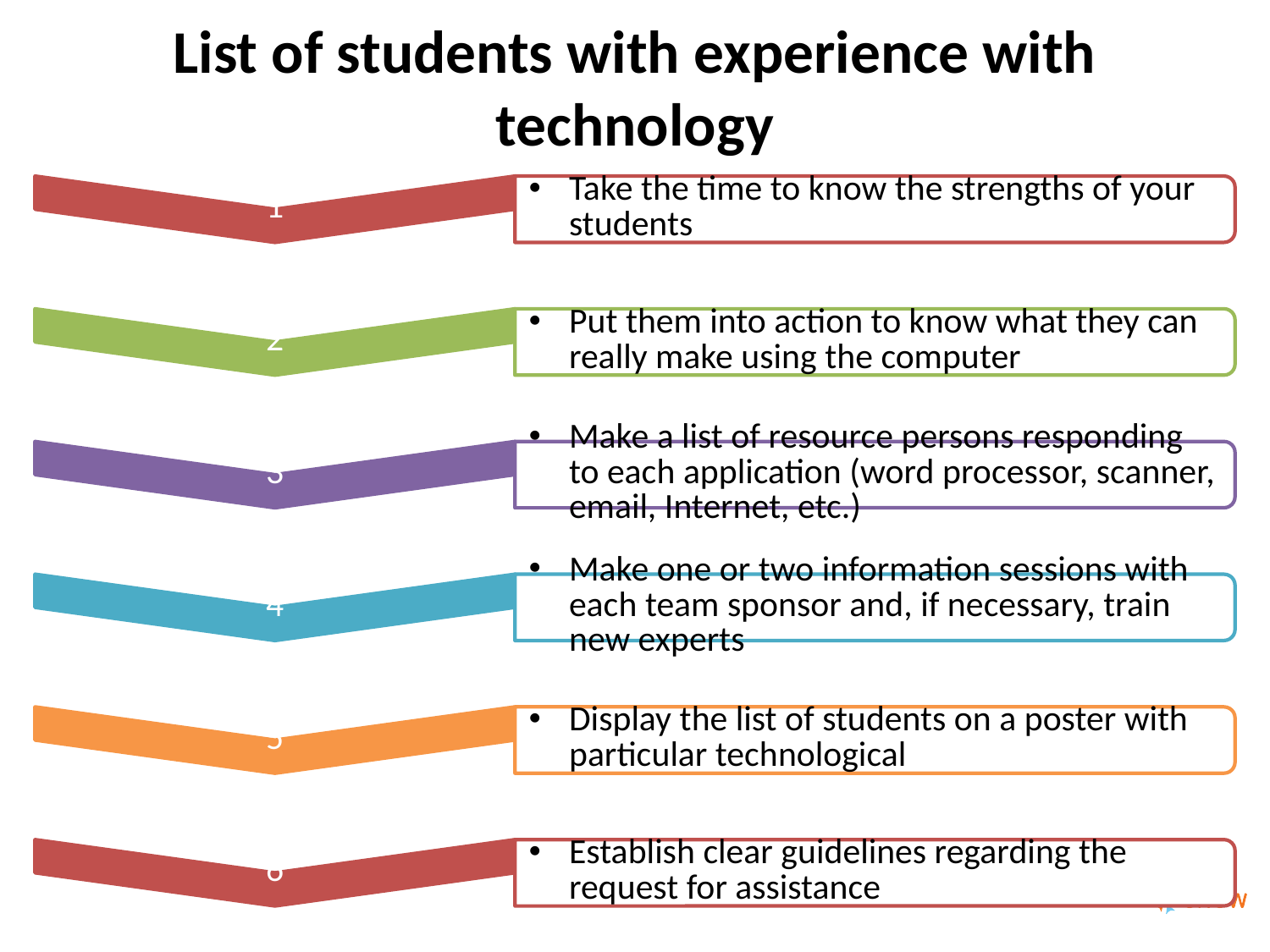

# List of students with experience with technology
1
Take the time to know the strengths of your students
2
Put them into action to know what they can really make using the computer
3
Make a list of resource persons responding to each application (word processor, scanner, email, Internet, etc.)
4
Make one or two information sessions with each team sponsor and, if necessary, train new experts
5
Display the list of students on a poster with particular technological
6
Establish clear guidelines regarding the request for assistance